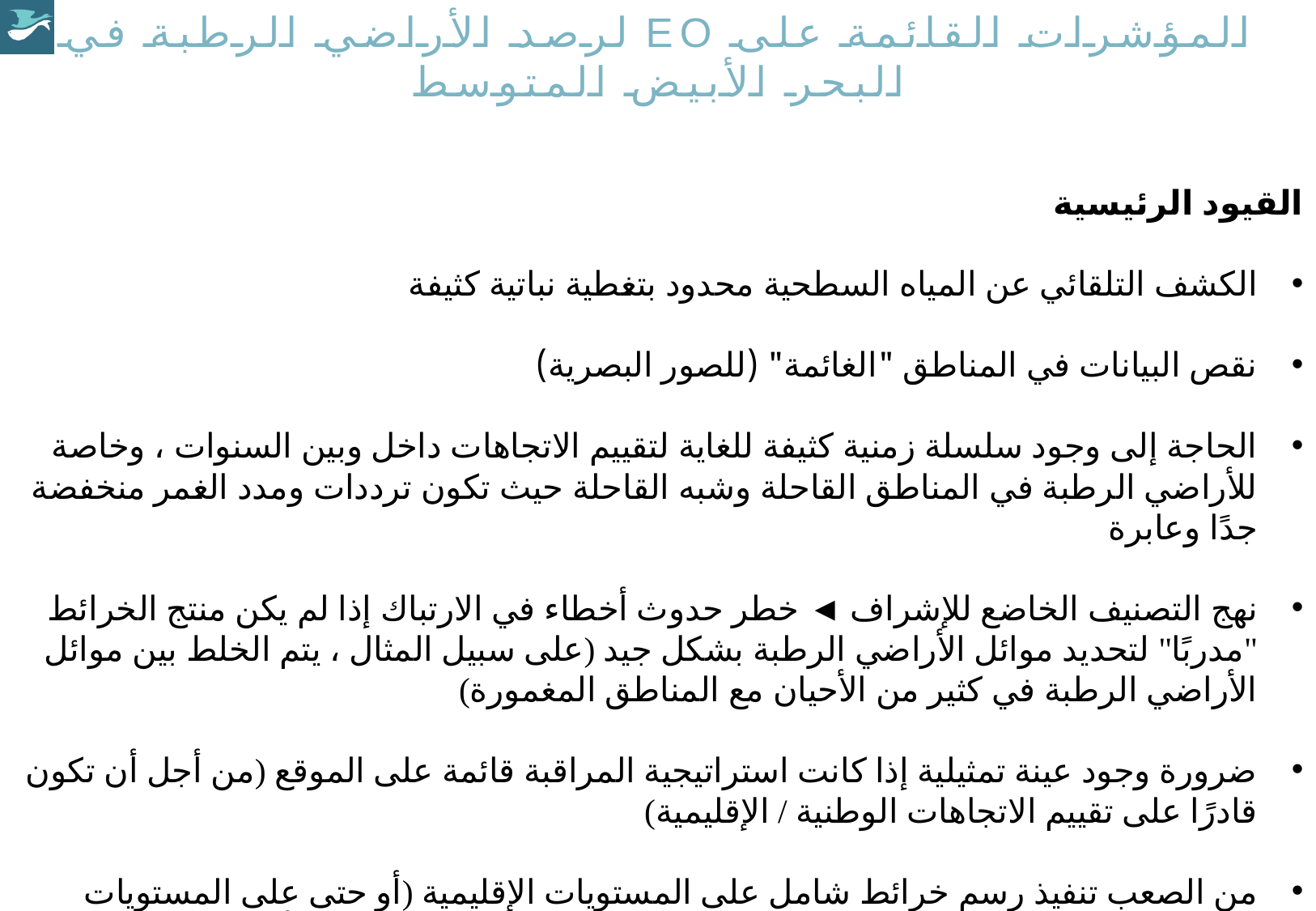

المؤشرات القائمة على EO لرصد الأراضي الرطبة في البحر الأبيض المتوسط
القيود الرئيسية

الكشف التلقائي عن المياه السطحية محدود بتغطية نباتية كثيفة

نقص البيانات في المناطق "الغائمة" (للصور البصرية)

الحاجة إلى وجود سلسلة زمنية كثيفة للغاية لتقييم الاتجاهات داخل وبين السنوات ، وخاصة للأراضي الرطبة في المناطق القاحلة وشبه القاحلة حيث تكون ترددات ومدد الغمر منخفضة جدًا وعابرة

نهج التصنيف الخاضع للإشراف ◄ خطر حدوث أخطاء في الارتباك إذا لم يكن منتج الخرائط "مدربًا" لتحديد موائل الأراضي الرطبة بشكل جيد (على سبيل المثال ، يتم الخلط بين موائل الأراضي الرطبة في كثير من الأحيان مع المناطق المغمورة)

ضرورة وجود عينة تمثيلية إذا كانت استراتيجية المراقبة قائمة على الموقع (من أجل أن تكون قادرًا على تقييم الاتجاهات الوطنية / الإقليمية)

من الصعب تنفيذ رسم خرائط شامل على المستويات الإقليمية (أو حتى على المستويات الوطنية للبلدان الكبيرة) بناءً على نفس النهج الخاضع للإشراف ◄ يمكن أن يكون مكلفًا للغاية من حيث وقت الموظفين